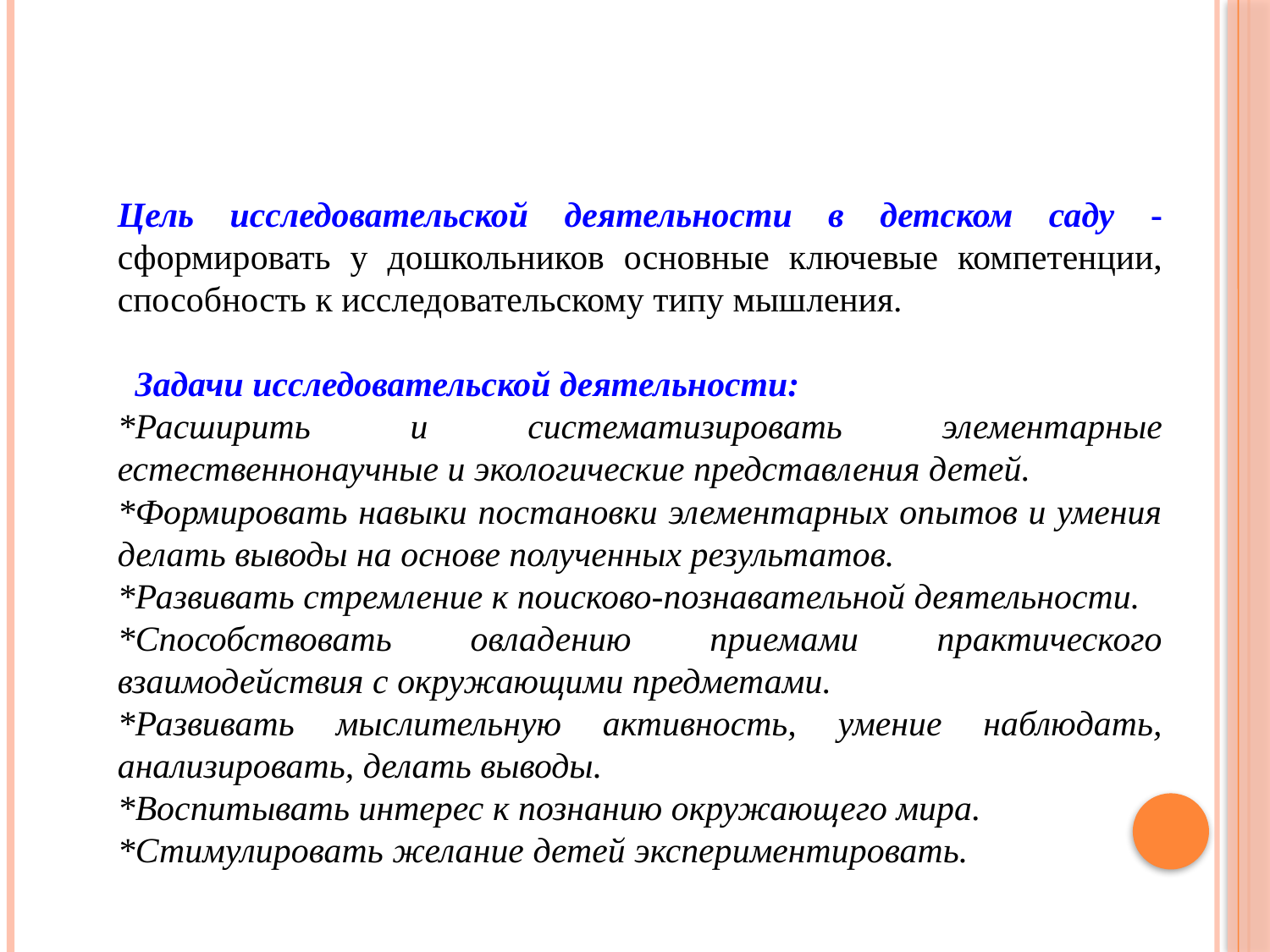

Цель исследовательской деятельности в детском саду - сформировать у дошкольников основные ключевые компетенции, способность к исследовательскому типу мышления.

  Задачи исследовательской деятельности:
*Расширить и систематизировать элементарные естественнонаучные и экологические представления детей.
*Формировать навыки постановки элементарных опытов и умения делать выводы на основе полученных результатов.
*Развивать стремление к поисково-познавательной деятельности.
*Способствовать овладению приемами практического взаимодействия с окружающими предметами.
*Развивать мыслительную активность, умение наблюдать, анализировать, делать выводы.
*Воспитывать интерес к познанию окружающего мира.
*Стимулировать желание детей экспериментировать.